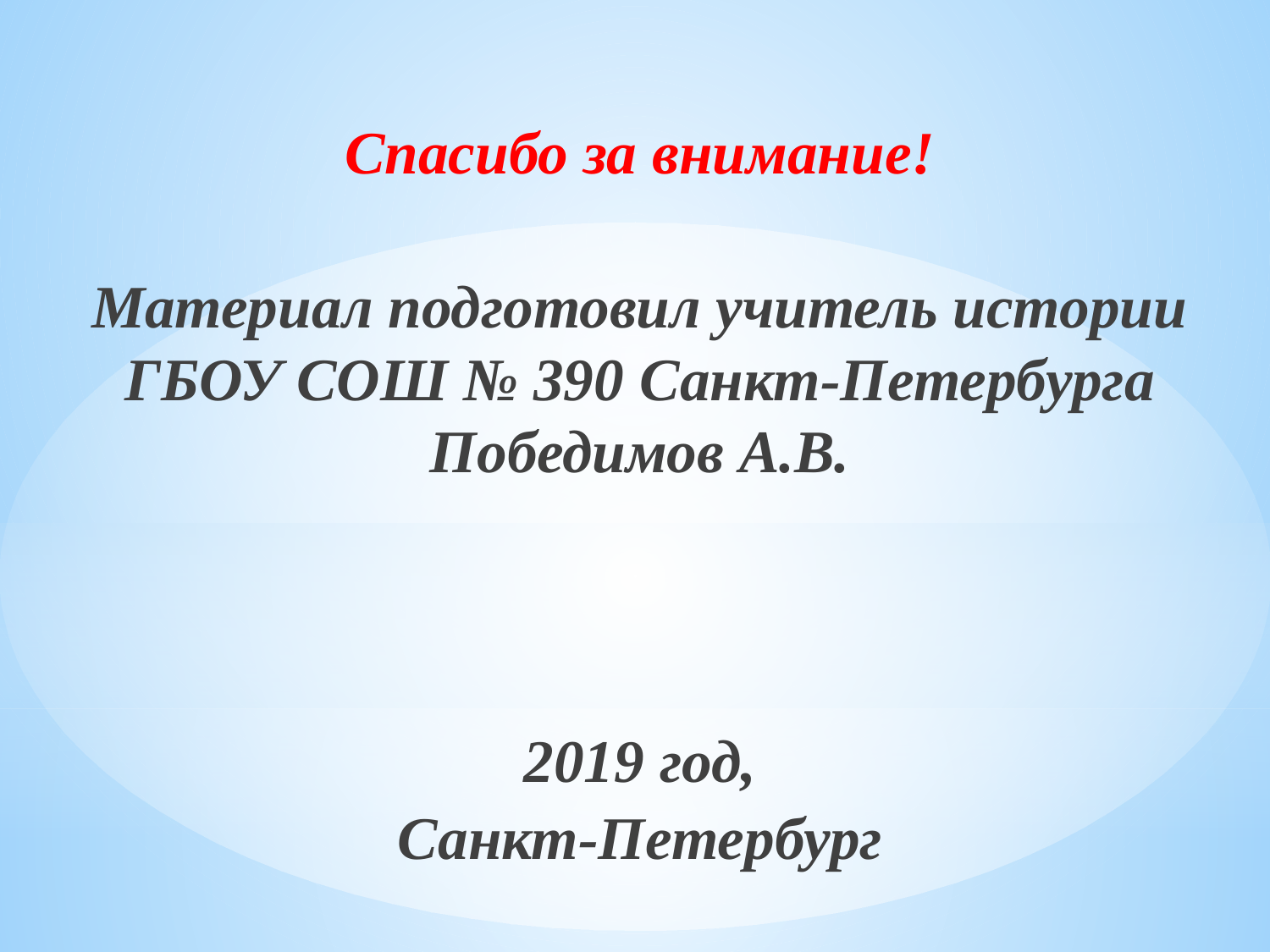

Спасибо за внимание!

Материал подготовил учитель истории ГБОУ СОШ № 390 Санкт-Петербурга Победимов А.В.

2019 год,
Санкт-Петербург